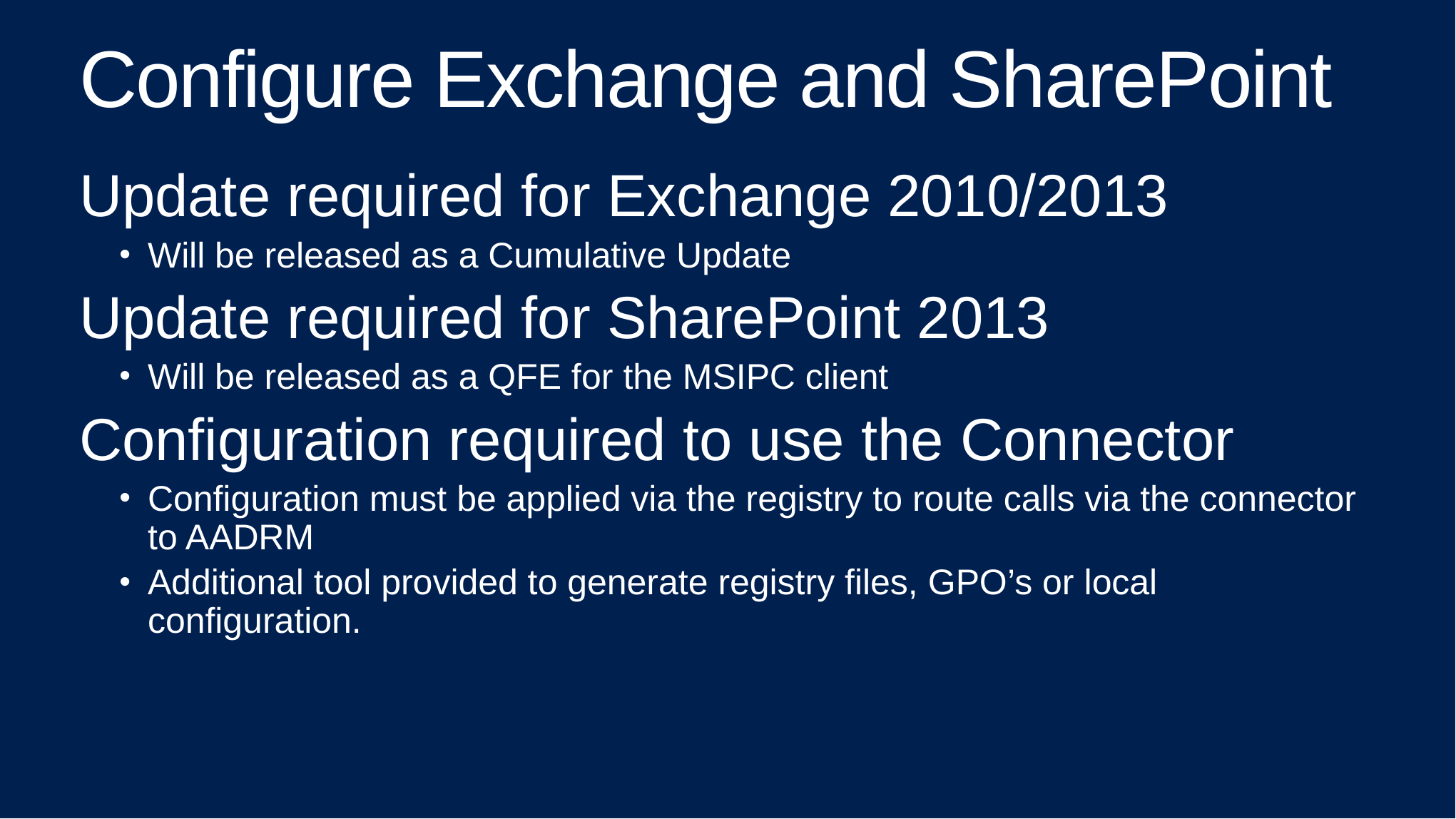

# Configure Exchange and SharePoint

Update required for Exchange 2010/2013
Will be released as a Cumulative Update
Update required for SharePoint 2013
Will be released as a QFE for the MSIPC client
Configuration required to use the Connector
Configuration must be applied via the registry to route calls via the connector to AADRM
Additional tool provided to generate registry files, GPO’s or local configuration.